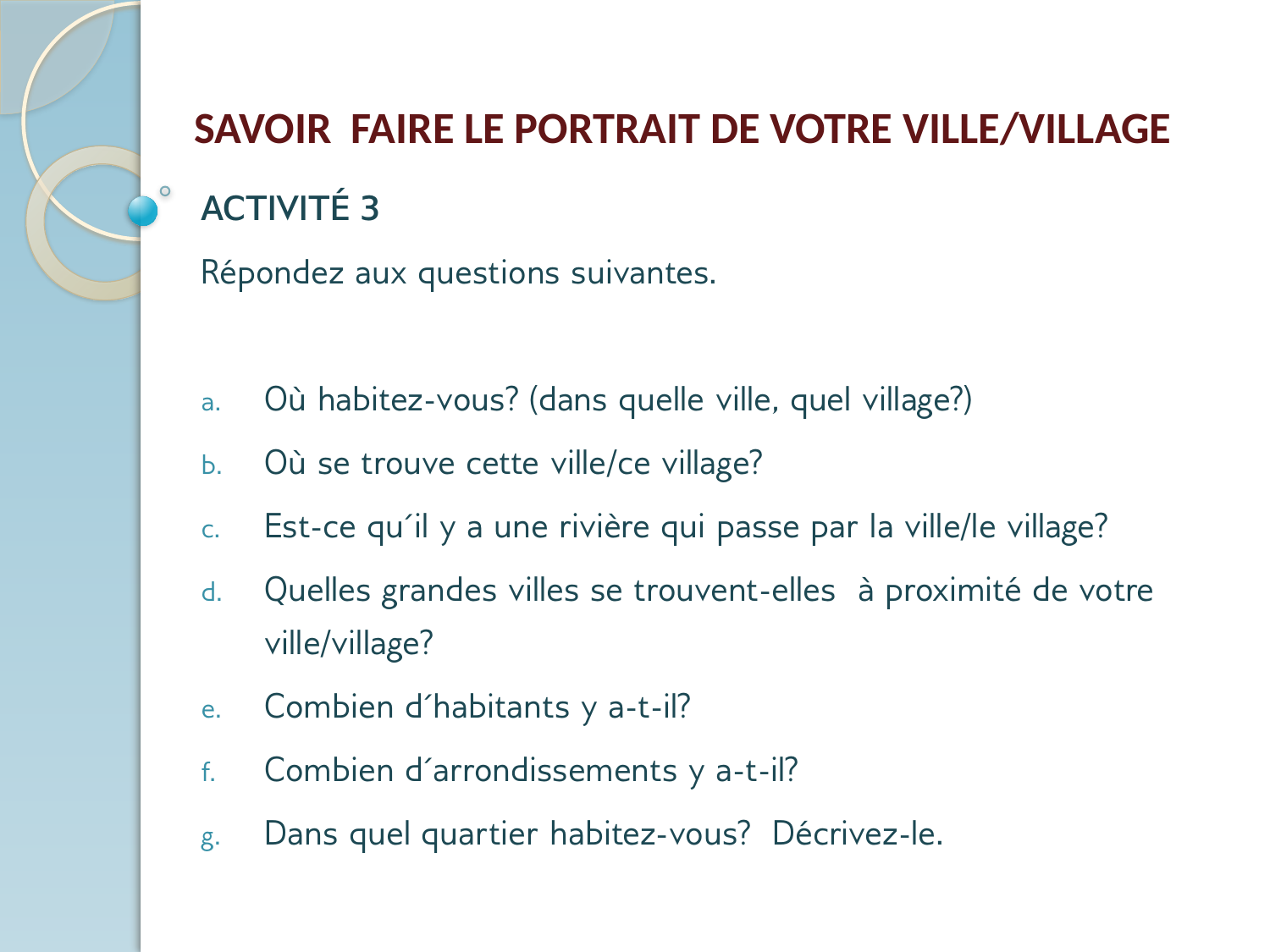

# SAVOIR  FAIRE LE PORTRAIT DE VOTRE VILLE/VILLAGE
ACTIVITÉ 3
Répondez aux questions suivantes.

Où habitez-vous? (dans quelle ville, quel village?)
Où se trouve cette ville/ce village?
Est-ce qu´il y a une rivière qui passe par la ville/le village?
Quelles grandes villes se trouvent-elles  à proximité de votre ville/village?
Combien d´habitants y a-t-il?
Combien d´arrondissements y a-t-il?
Dans quel quartier habitez-vous?  Décrivez-le.